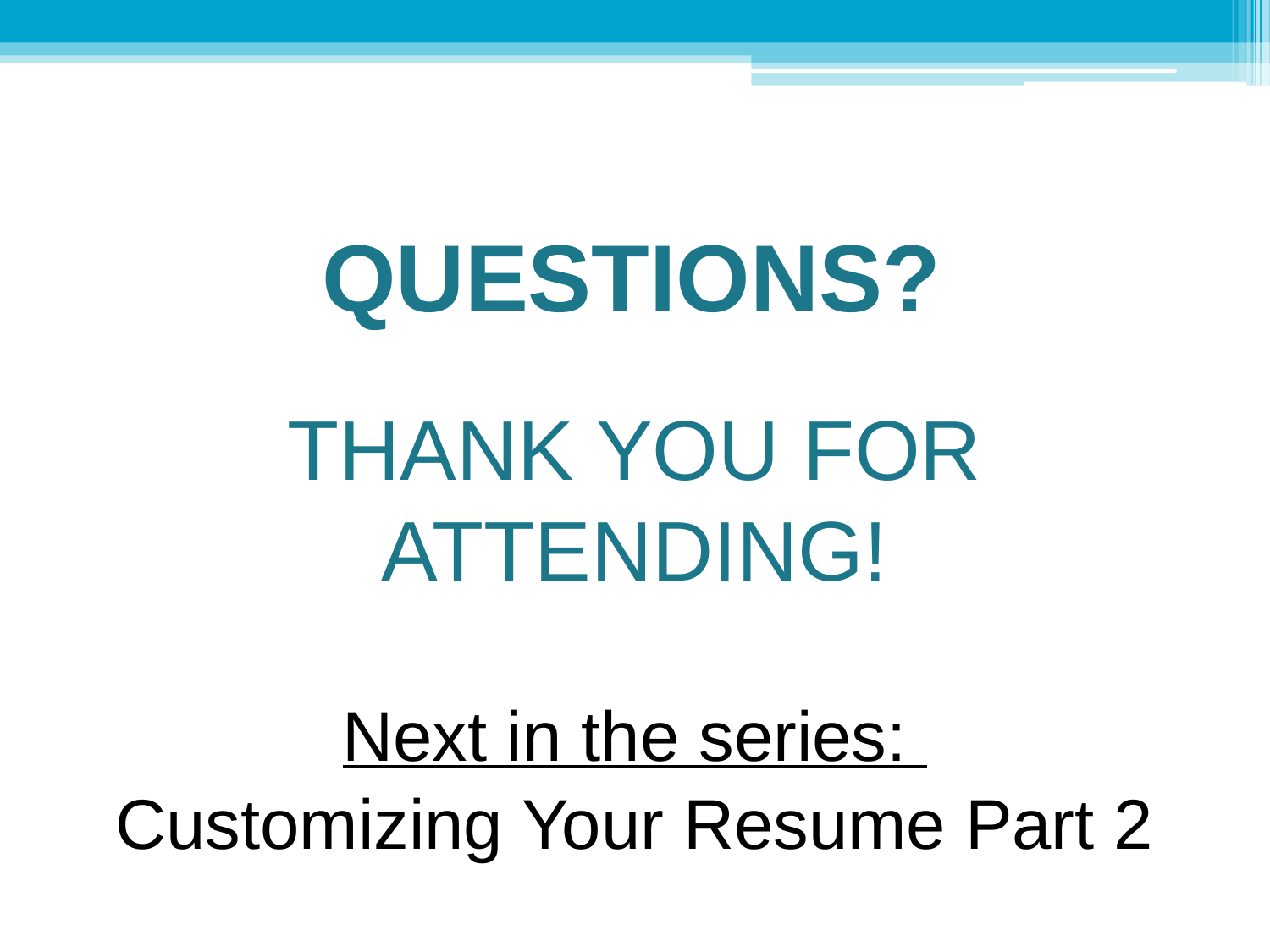

# QUESTIONS?

THANK YOU FOR ATTENDING!

Next in the series:
Customizing Your Resume Part 2